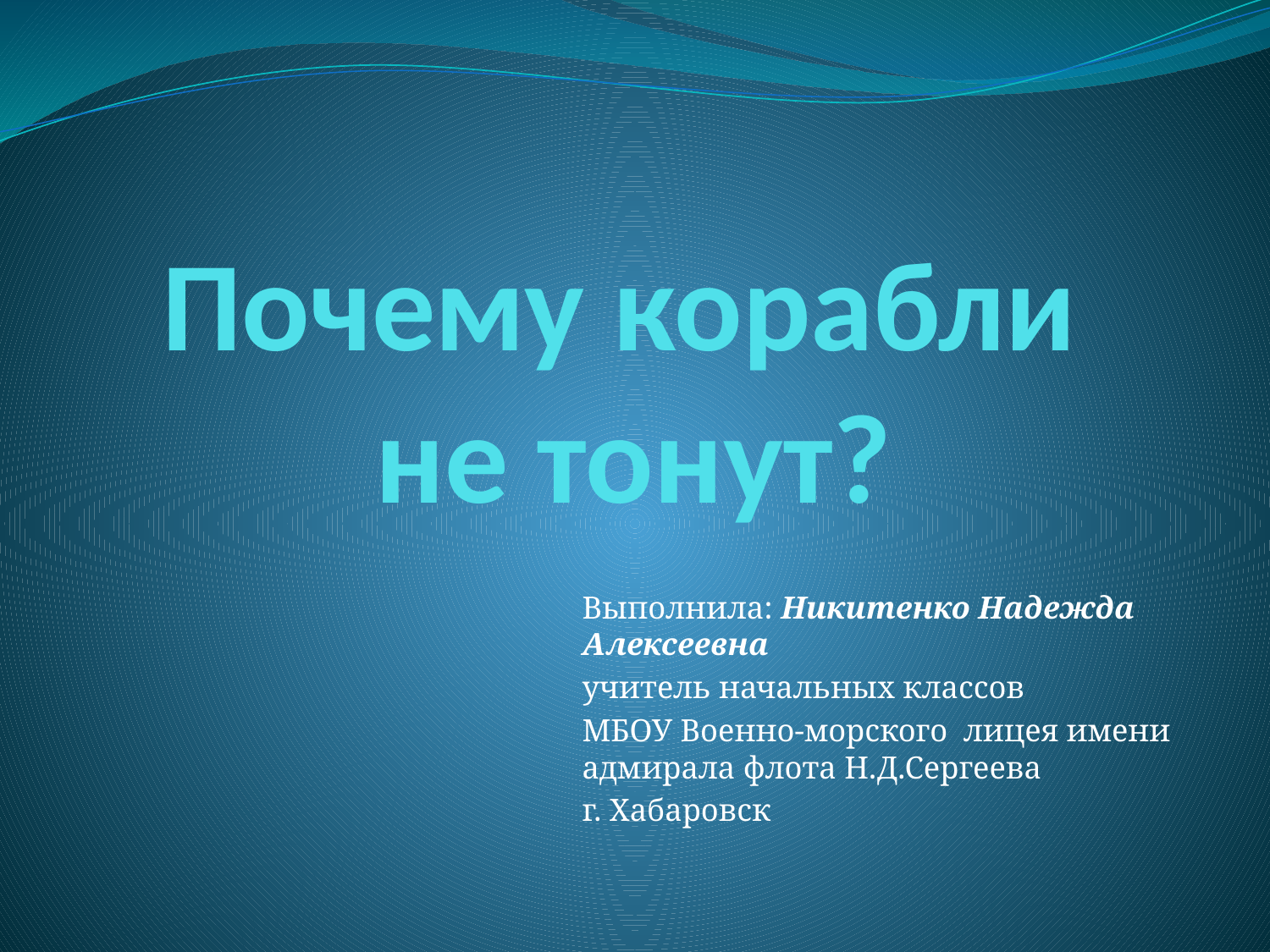

# Почему корабли не тонут?
Выполнила: Никитенко Надежда Алексеевна
учитель начальных классов
МБОУ Военно-морского  лицея имени адмирала флота Н.Д.Сергеева
г. Хабаровск